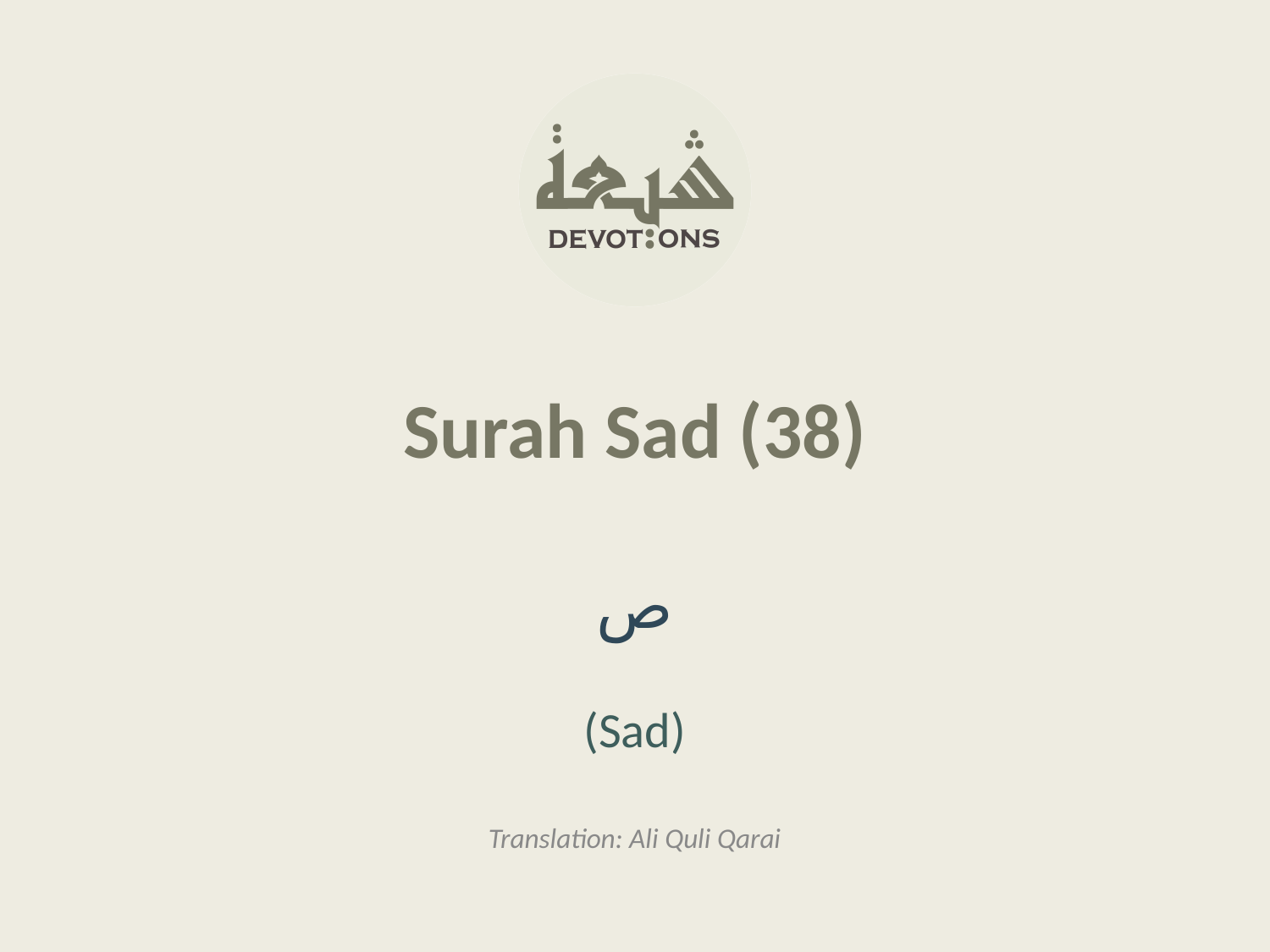

Surah Sad (38)
ص
(Sad)
Translation: Ali Quli Qarai